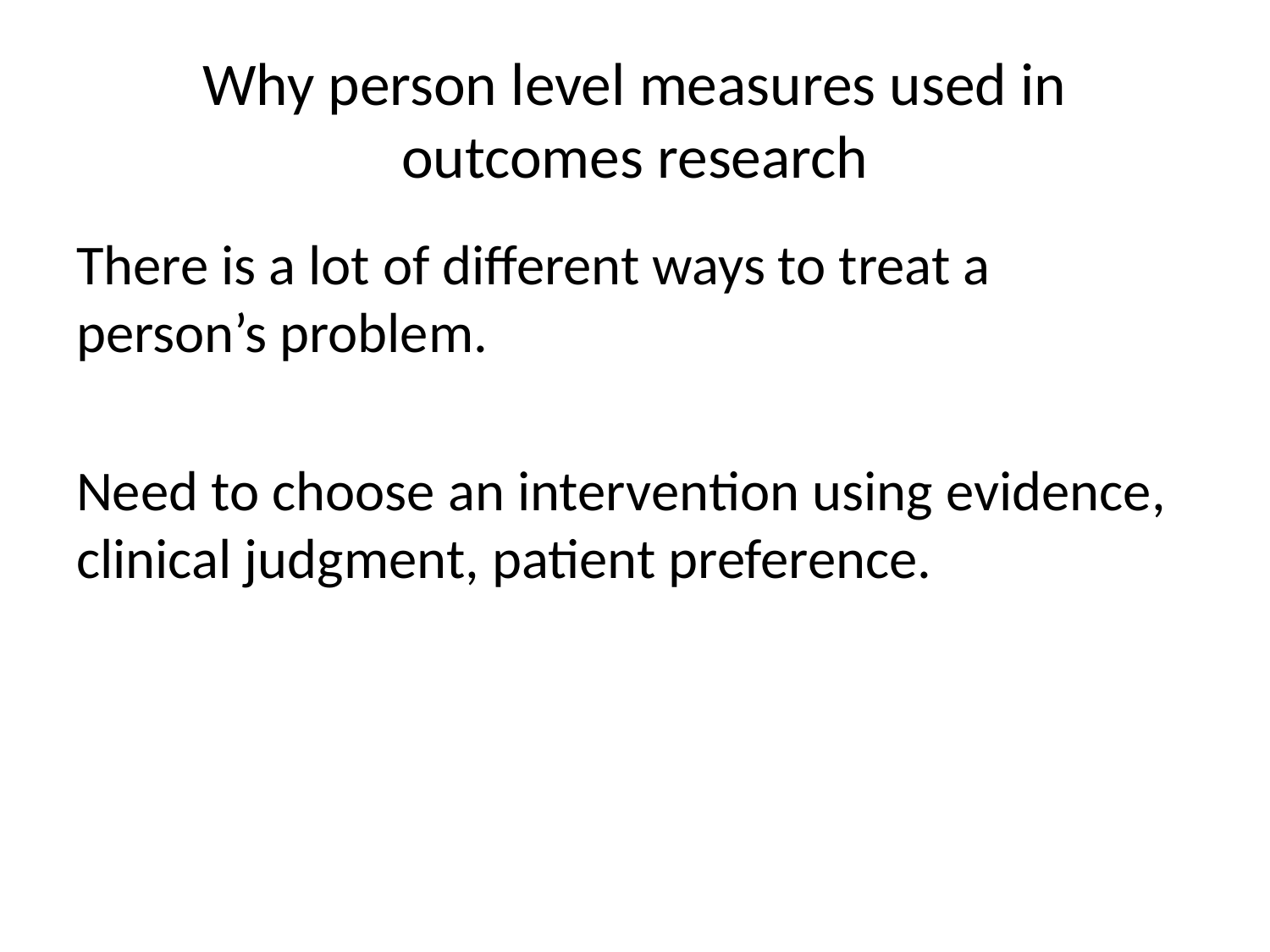

# Why person level measures used in outcomes research
There is a lot of different ways to treat a person’s problem.

Need to choose an intervention using evidence, clinical judgment, patient preference.